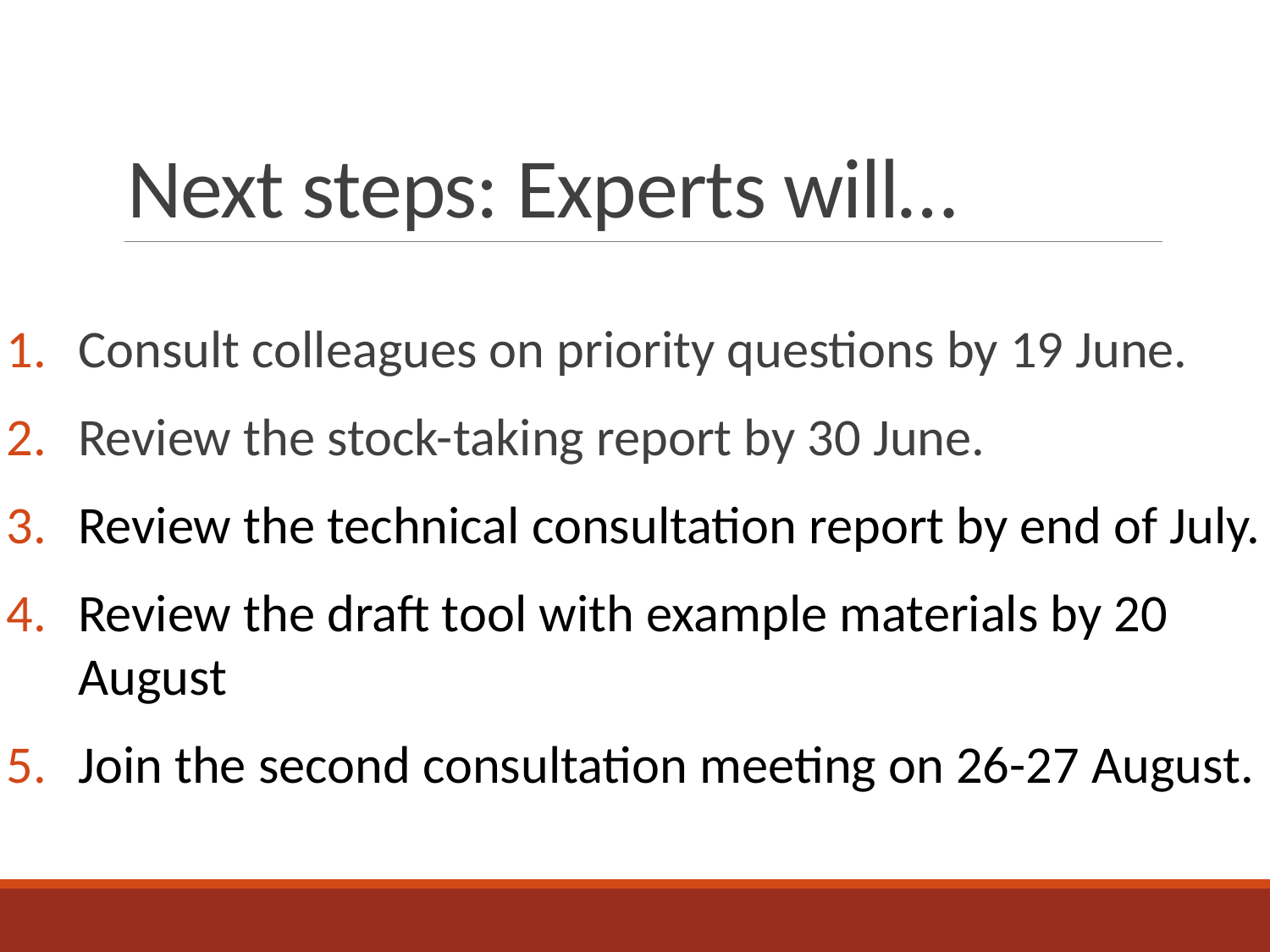

# Next steps: Experts will…
Consult colleagues on priority questions by 19 June.
Review the stock-taking report by 30 June.
Review the technical consultation report by end of July.
Review the draft tool with example materials by 20 August
Join the second consultation meeting on 26-27 August.